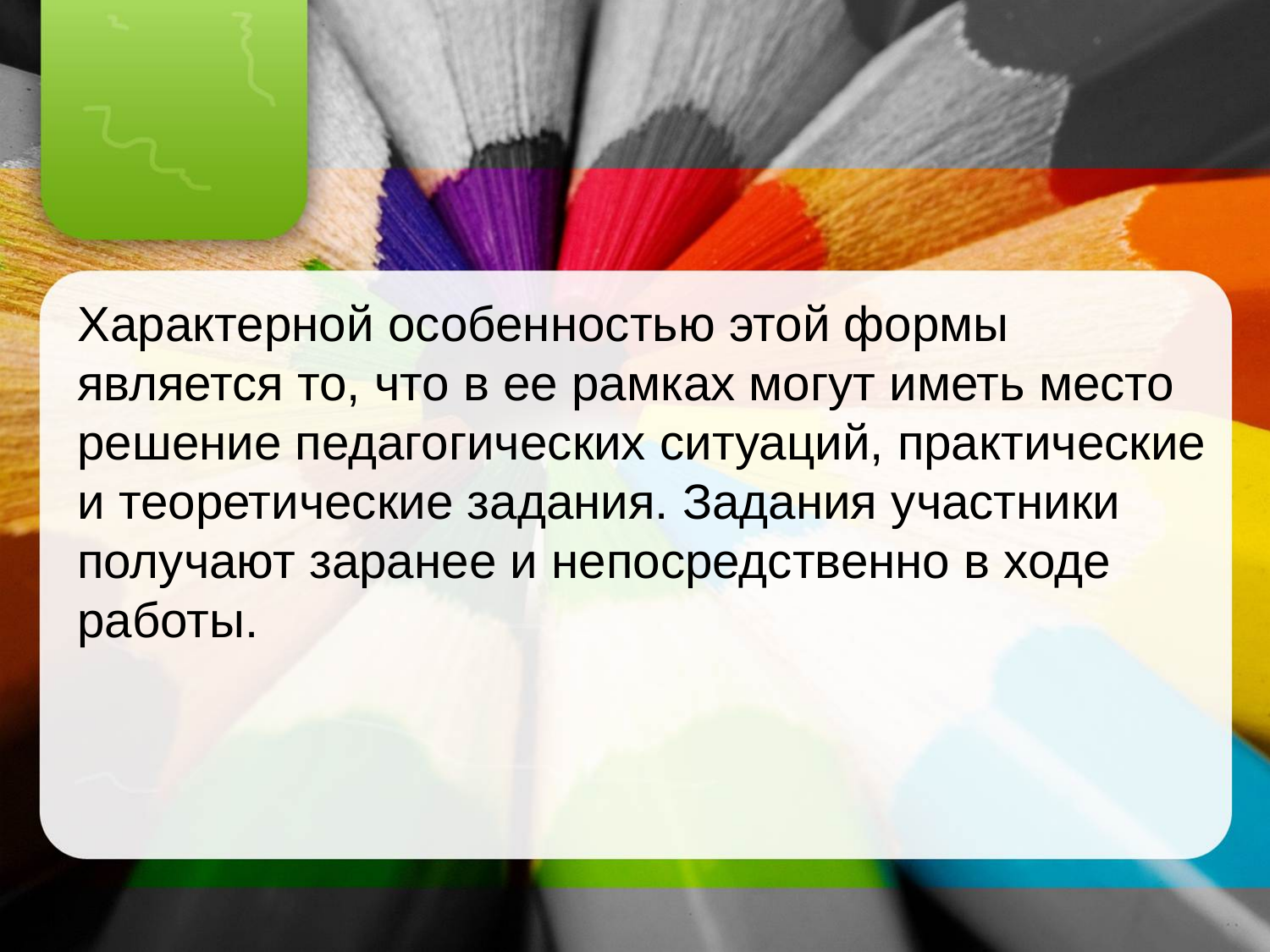

Характерной особенностью этой формы является то, что в ее рамках могут иметь место решение педагогических ситуаций, практические и теоретические задания. Задания участники получают заранее и непосредственно в ходе работы.